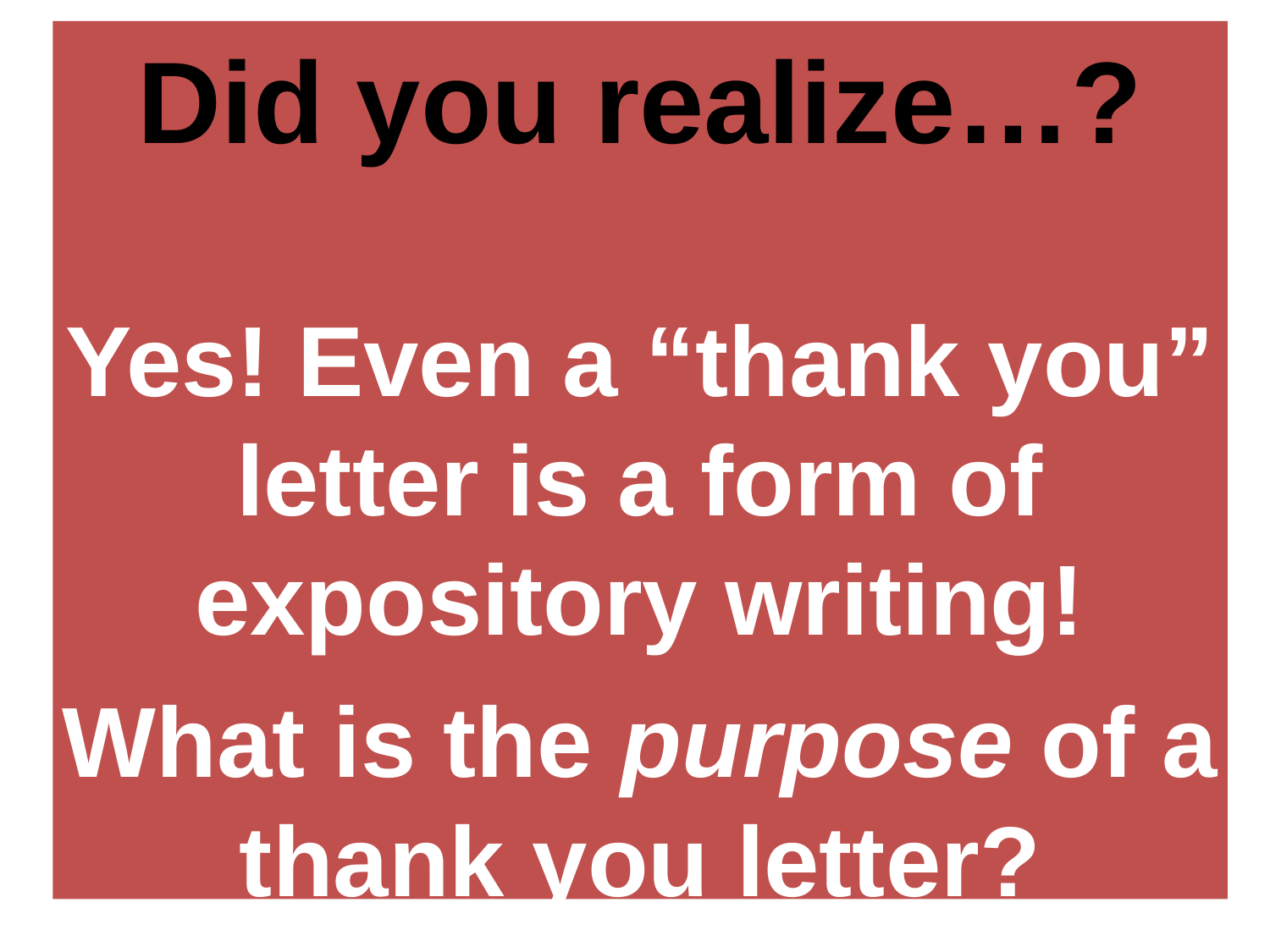

Did you realize…?

Yes! Even a “thank you” letter is a form of expository writing!
What is the purpose of a thank you letter?